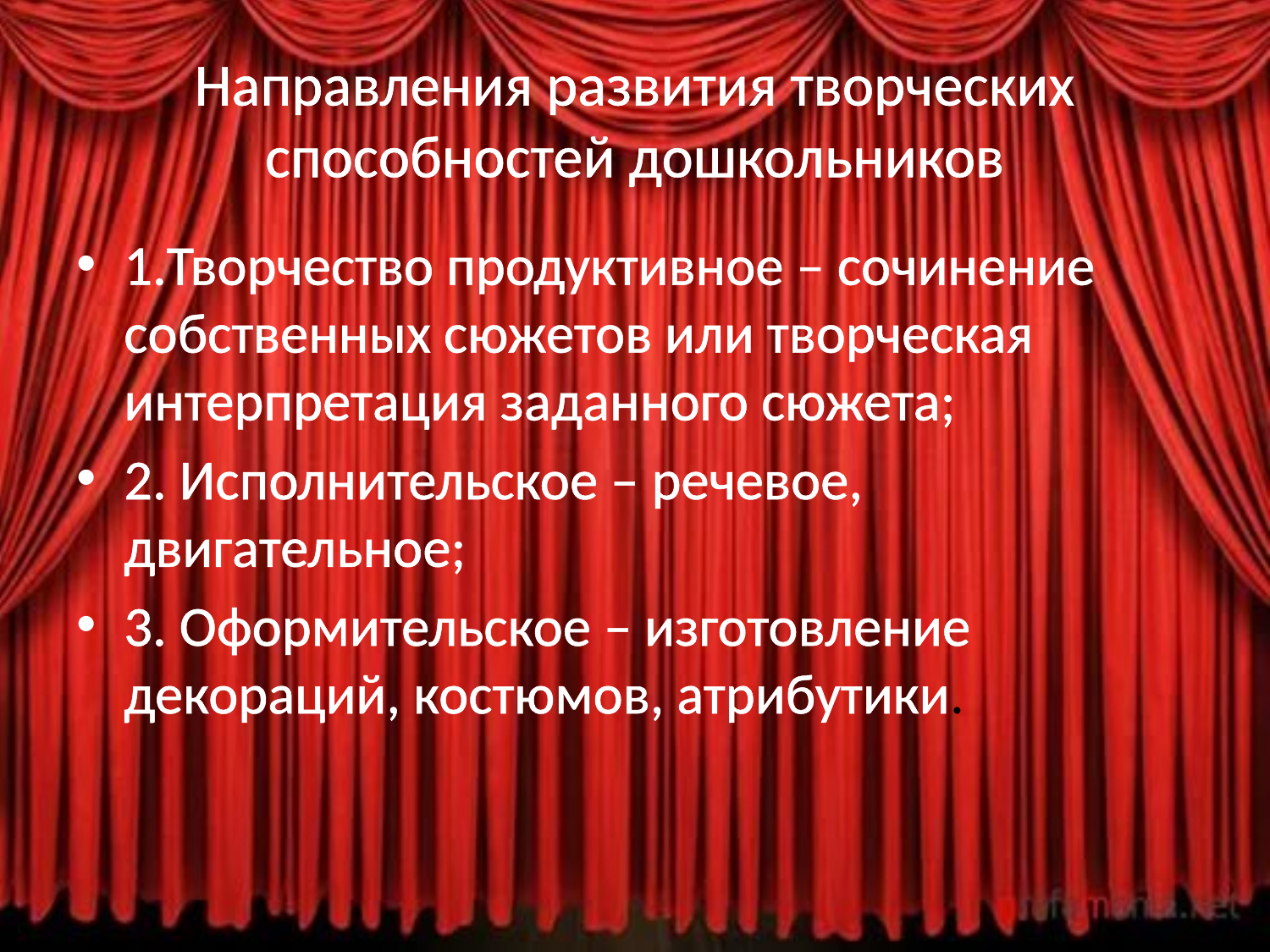

# Направления развития творческих способностей дошкольников
1.Творчество продуктивное – сочинение собственных сюжетов или творческая интерпретация заданного сюжета;
2. Исполнительское – речевое, двигательное;
3. Оформительское – изготовление декораций, костюмов, атрибутики.